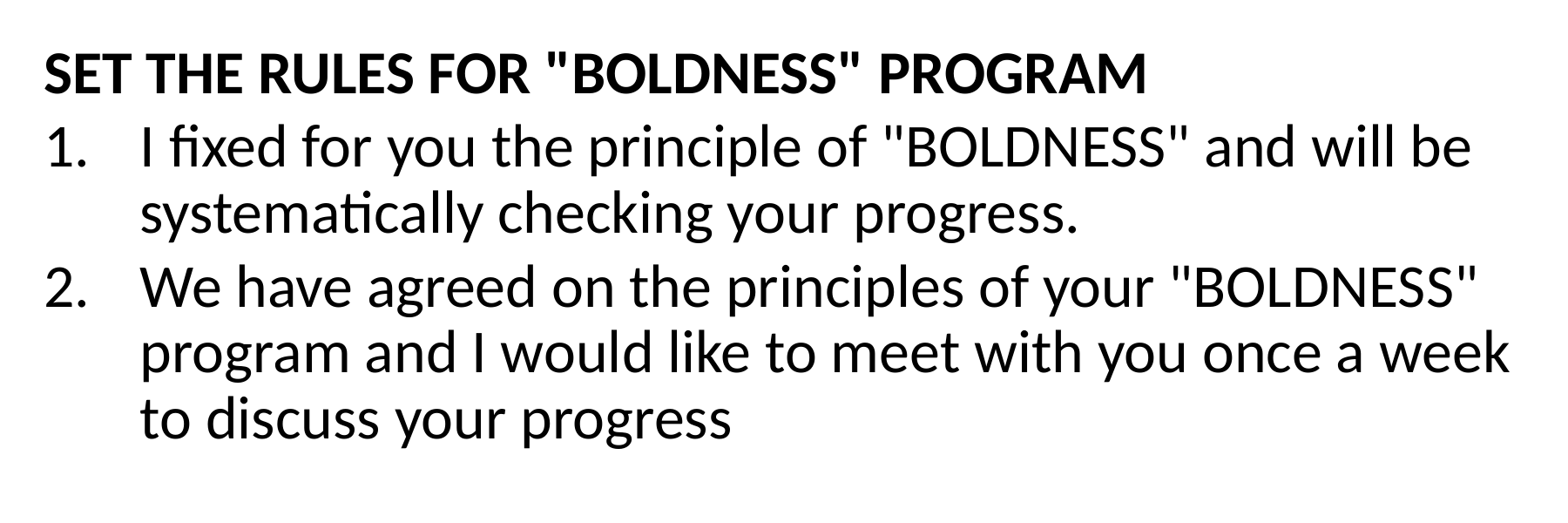

SET THE RULES FOR "BOLDNESS" PROGRAM
I fixed for you the principle of "BOLDNESS" and will be systematically checking your progress.
We have agreed on the principles of your "BOLDNESS" program and I would like to meet with you once a week to discuss your progress